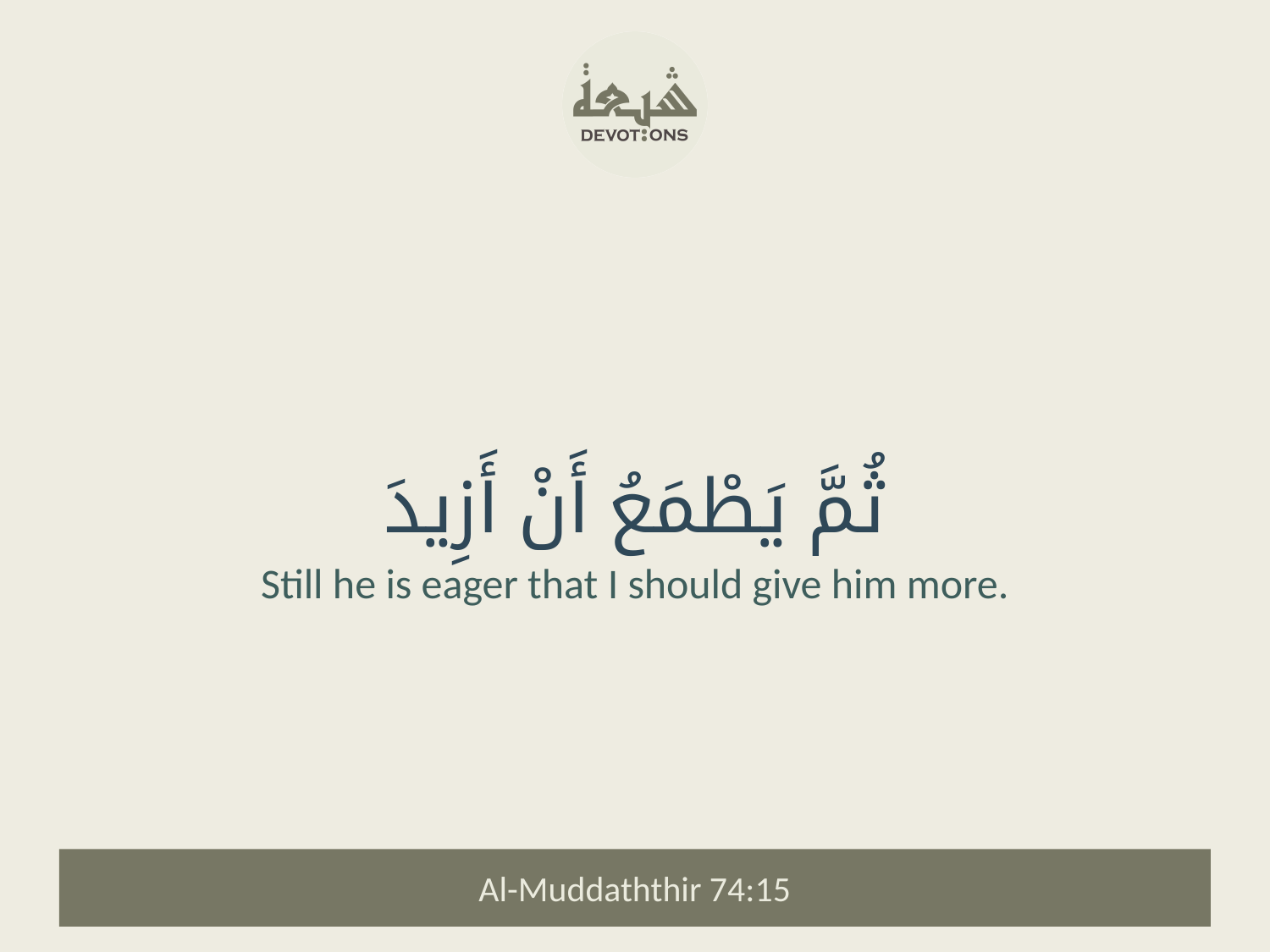

ثُمَّ يَطْمَعُ أَنْ أَزِيدَ
Still he is eager that I should give him more.
Al-Muddaththir 74:15